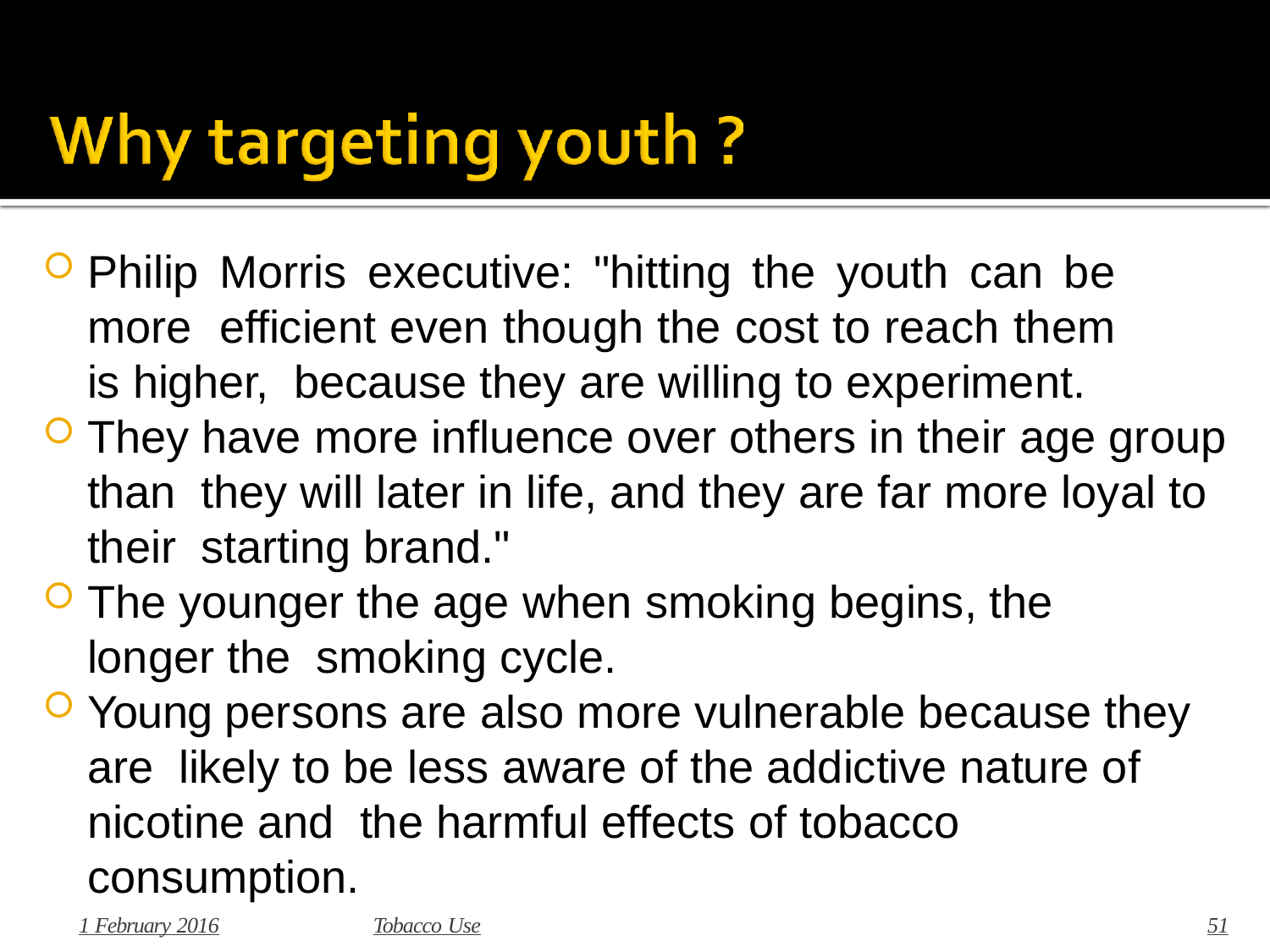

Philip Morris executive: "hitting the youth can be more  efficient even though the cost to reach them is higher,  because they are willing to experiment.
They have more influence over others in their age group than  they will later in life, and they are far more loyal to their  starting brand."
The younger the age when smoking begins, the longer the  smoking cycle.
Young persons are also more vulnerable because they are  likely to be less aware of the addictive nature of nicotine and  the harmful effects of tobacco consumption.
1 February 2016
Tobacco Use
51